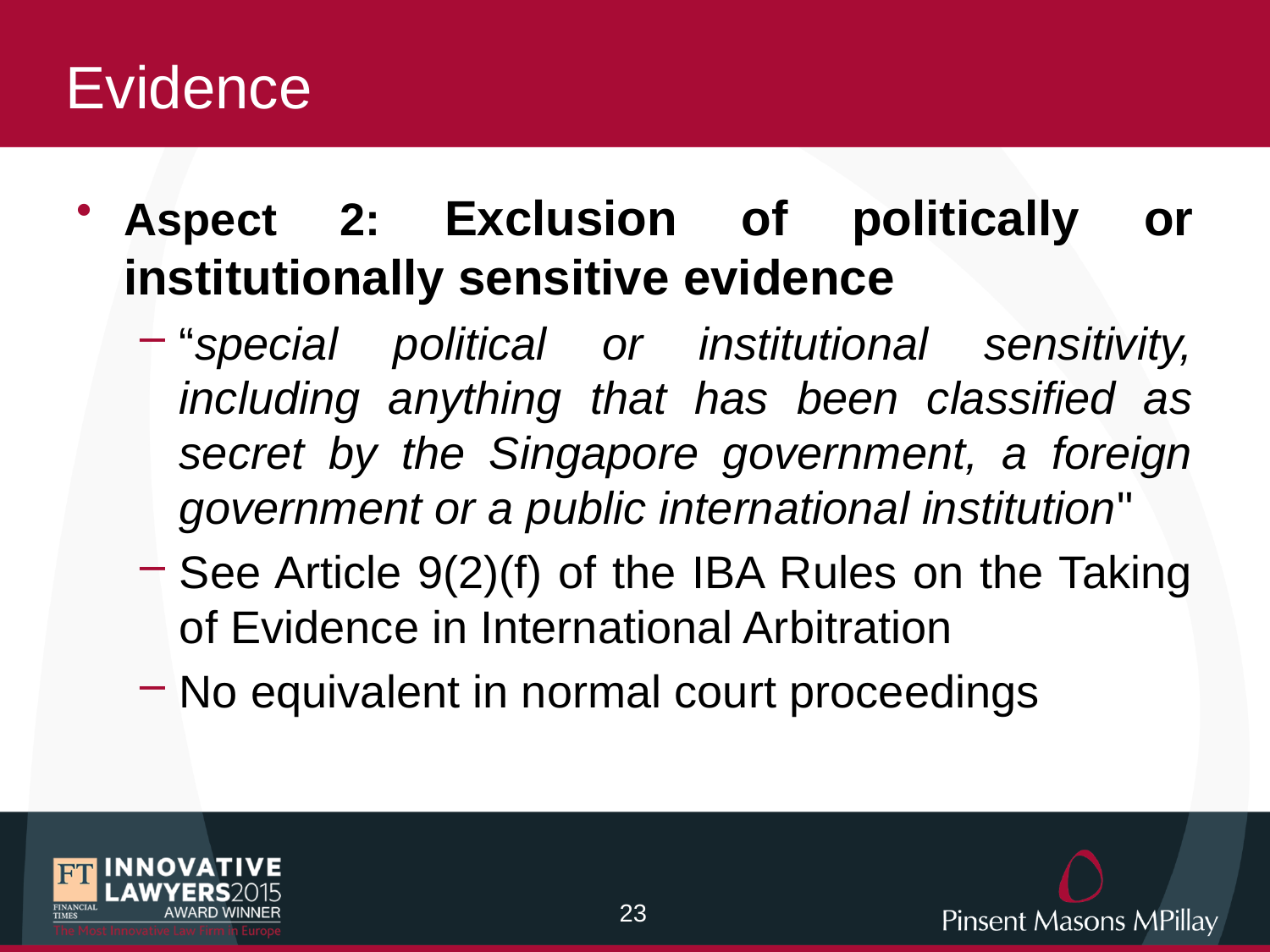

# Evidence
Aspect 2: Exclusion of politically or institutionally sensitive evidence
“special political or institutional sensitivity, including anything that has been classified as secret by the Singapore government, a foreign government or a public international institution"
See Article 9(2)(f) of the IBA Rules on the Taking of Evidence in International Arbitration
No equivalent in normal court proceedings
23